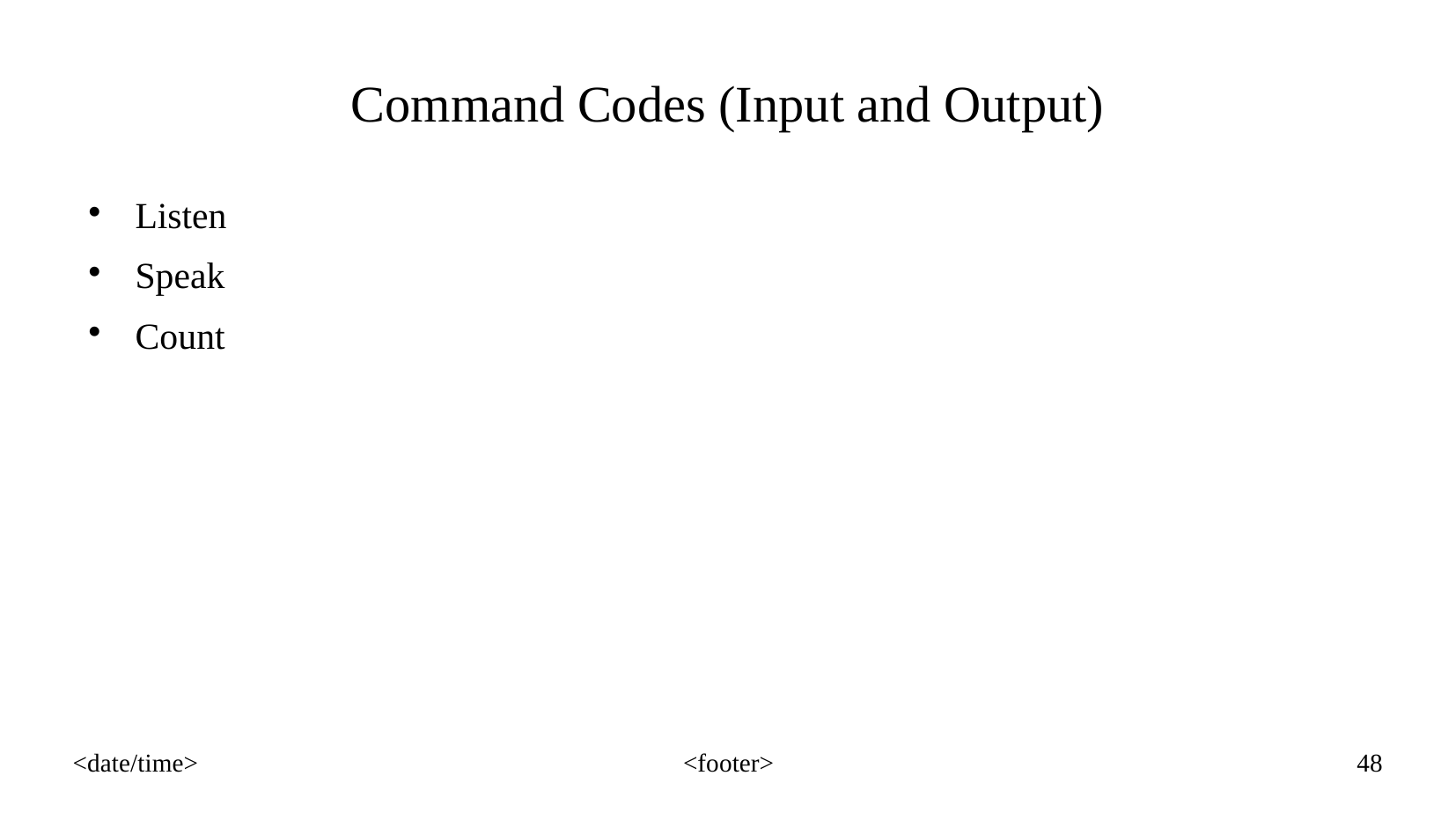

Command Codes (Input and Output)
Listen
Speak
Count